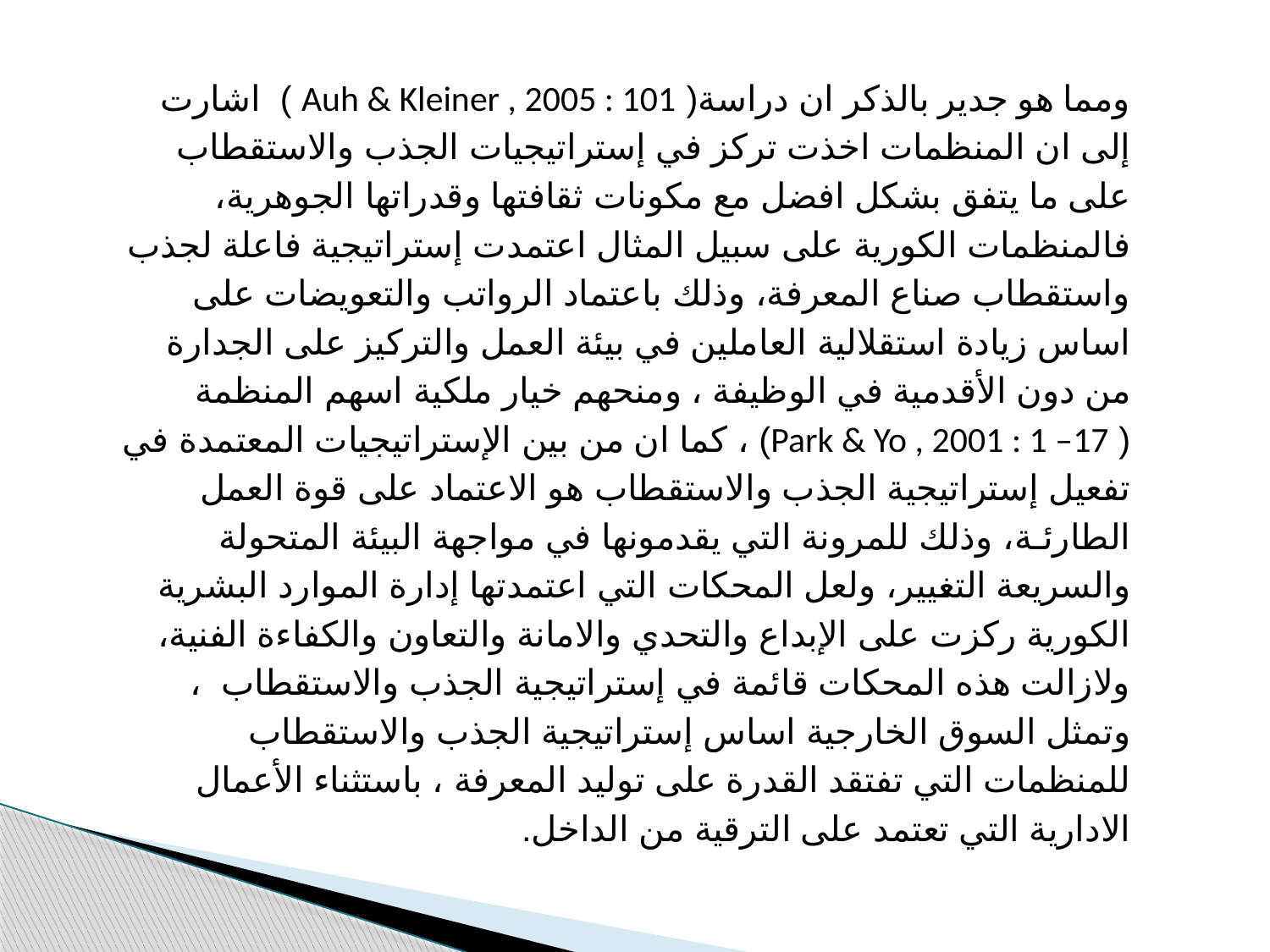

ومما هو جدير بالذكر ان دراسة( Auh & Kleiner , 2005 : 101 )  اشارت إلى ان المنظمات اخذت تركز في إستراتيجيات الجذب والاستقطاب على ما يتفق بشكل افضل مع مكونات ثقافتها وقدراتها الجوهرية، فالمنظمات الكورية على سبيل المثال اعتمدت إستراتيجية فاعلة لجذب واستقطاب صناع المعرفة، وذلك باعتماد الرواتب والتعويضات على اساس زيادة استقلالية العاملين في بيئة العمل والتركيز على الجدارة من دون الأقدمية في الوظيفة ، ومنحهم خيار ملكية اسهم المنظمة  ( Park & Yo , 2001 : 1 –17) ، كما ان من بين الإستراتيجيات المعتمدة في تفعيل إستراتيجية الجذب والاستقطاب هو الاعتماد على قوة العمل الطارئـة، وذلك للمرونة التي يقدمونها في مواجهة البيئة المتحولة والسريعة التغيير، ولعل المحكات التي اعتمدتها إدارة الموارد البشرية الكورية ركزت على الإبداع والتحدي والامانة والتعاون والكفاءة الفنية، ولازالت هذه المحكات قائمة في إستراتيجية الجذب والاستقطاب  ، وتمثل السوق الخارجية اساس إستراتيجية الجذب والاستقطاب للمنظمات التي تفتقد القدرة على توليد المعرفة ، باستثناء الأعمال الادارية التي تعتمد على الترقية من الداخل.